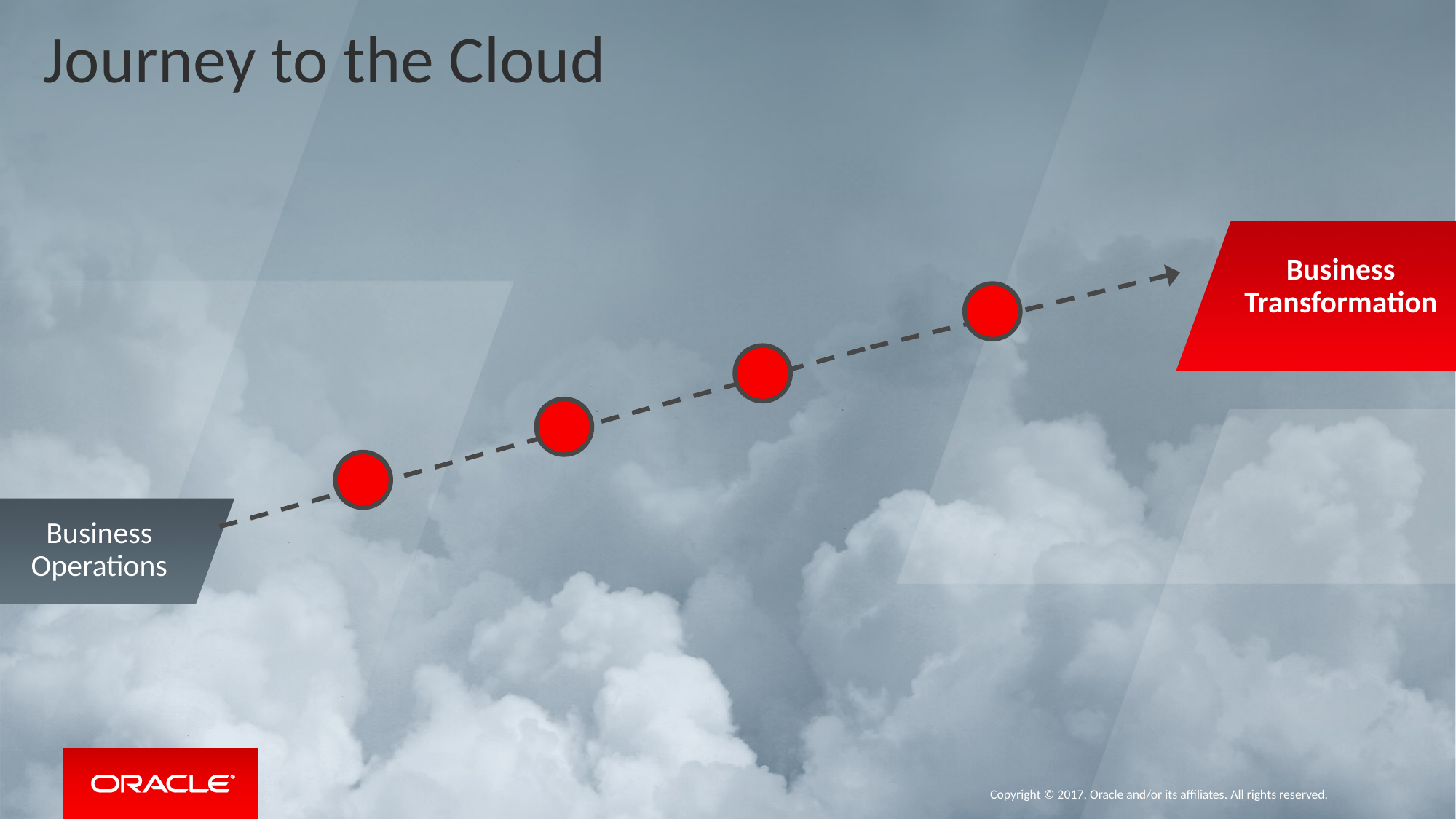

Journey to the Cloud

Business Transformation

Business Operations
Copyright © 2017, Oracle and/or its affiliates. All rights reserved.